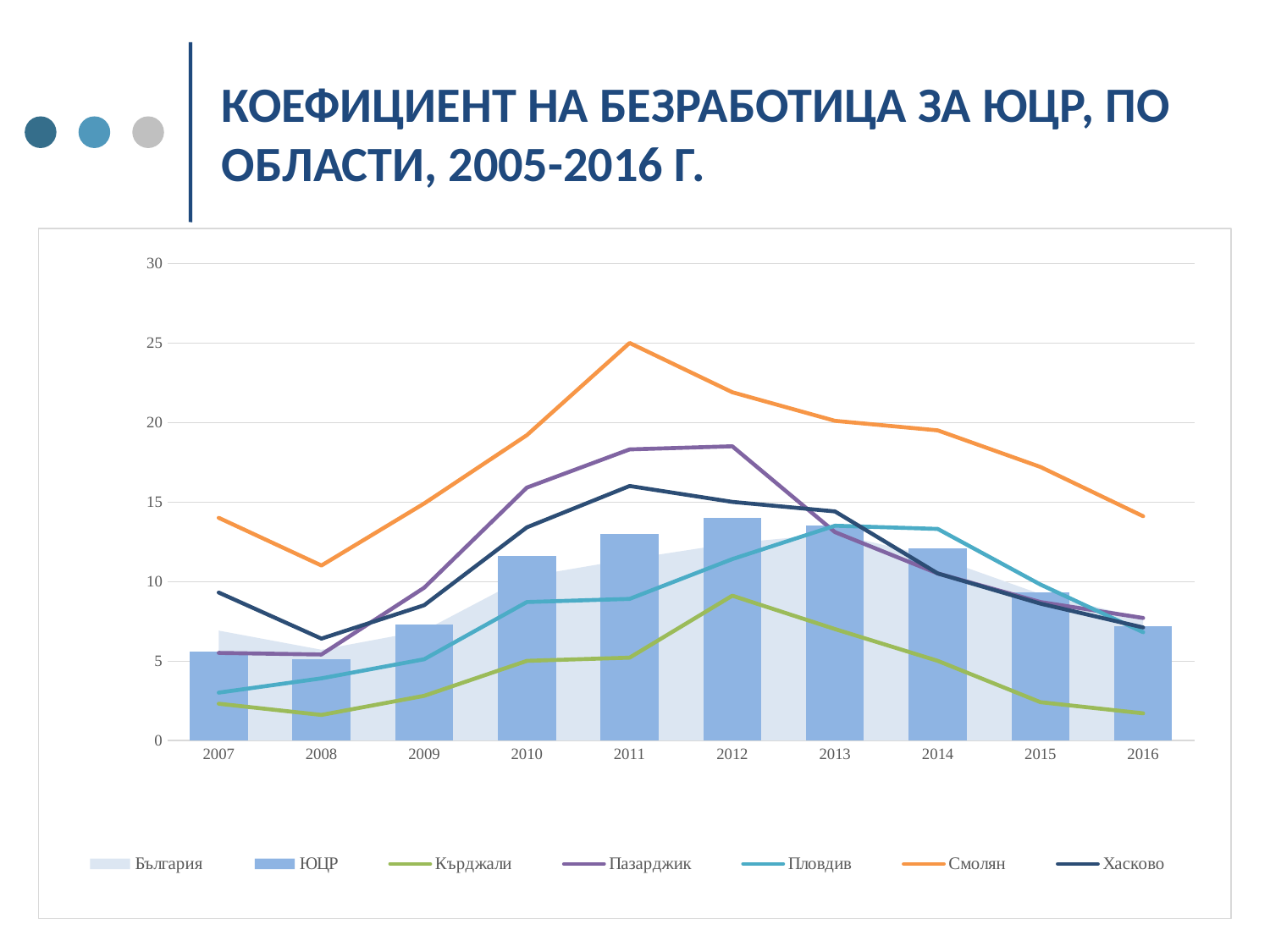

# КОЕФИЦИЕНТ НА БЕЗРАБОТИЦА ЗА ЮЦР, ПО ОБЛАСТИ, 2005-2016 Г.

### Chart

| Category | България | ЮЦР | Кърджали | Пазарджик | Пловдив | Смолян | Хасково |
|---|---|---|---|---|---|---|---|
| 2007 | 6.9 | 5.6 | 2.3 | 5.5 | 3.0 | 14.0 | 9.3 |
| 2008 | 5.7 | 5.1 | 1.6 | 5.4 | 3.9 | 11.0 | 6.4 |
| 2009 | 6.9 | 7.3 | 2.8 | 9.6 | 5.1 | 14.9 | 8.5 |
| 2010 | 10.3 | 11.6 | 5.0 | 15.9 | 8.7 | 19.2 | 13.4 |
| 2011 | 11.4 | 13.0 | 5.2 | 18.3 | 8.9 | 25.0 | 16.0 |
| 2012 | 12.4 | 14.0 | 9.1 | 18.5 | 11.4 | 21.9 | 15.0 |
| 2013 | 13.0 | 13.5 | 7.0 | 13.1 | 13.5 | 20.1 | 14.4 |
| 2014 | 11.5 | 12.1 | 5.0 | 10.5 | 13.3 | 19.5 | 10.5 |
| 2015 | 9.2 | 9.3 | 2.4 | 8.7 | 9.8 | 17.2 | 8.6 |
| 2016 | 7.7 | 7.2 | 1.7 | 7.7 | 6.8 | 14.1 | 7.1 |